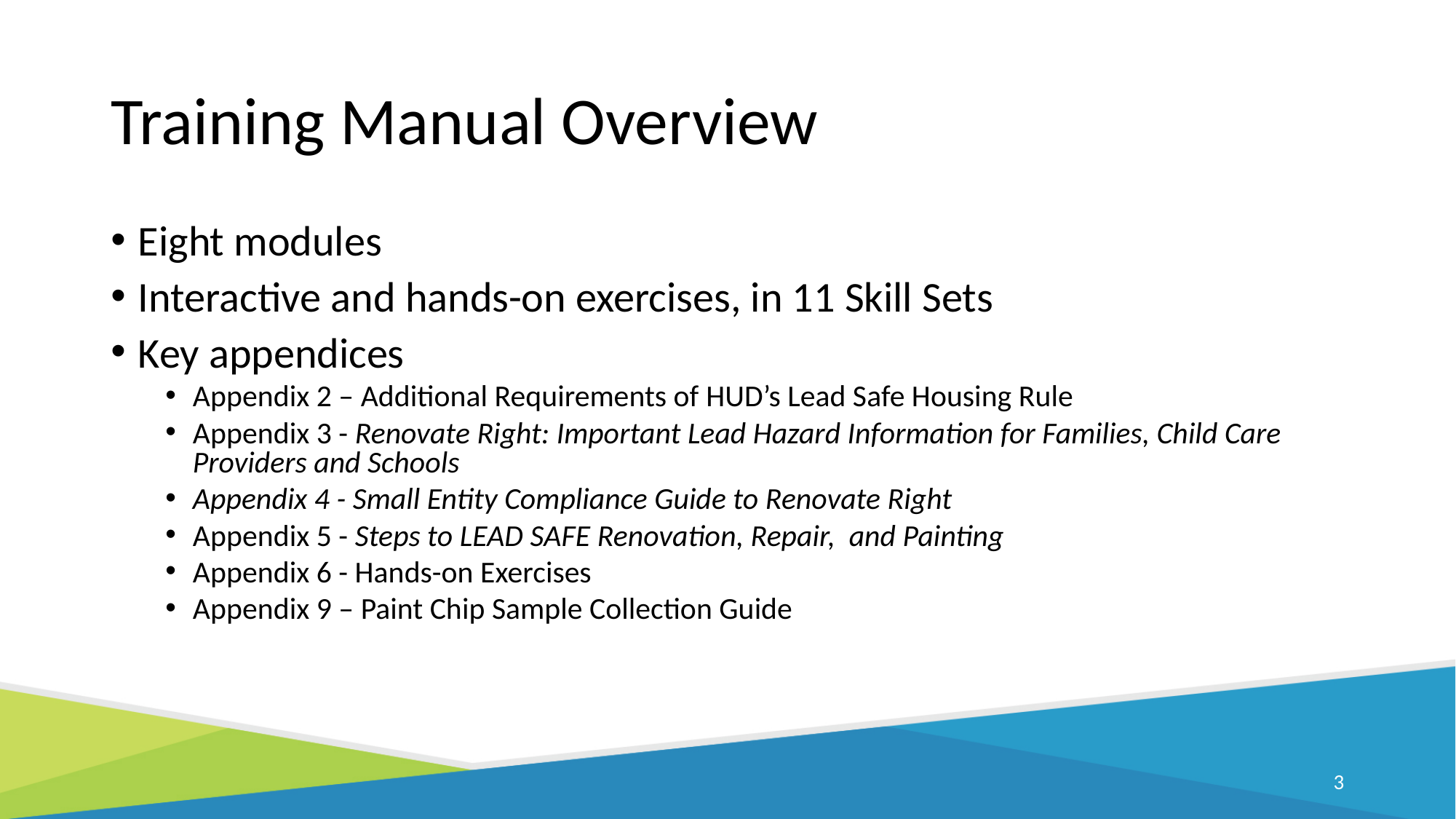

# Training Manual Overview
Eight modules
Interactive and hands-on exercises, in 11 Skill Sets
Key appendices
Appendix 2 – Additional Requirements of HUD’s Lead Safe Housing Rule
Appendix 3 - Renovate Right: Important Lead Hazard Information for Families, Child Care Providers and Schools
Appendix 4 - Small Entity Compliance Guide to Renovate Right
Appendix 5 - Steps to LEAD SAFE Renovation, Repair,  and Painting
Appendix 6 - Hands-on Exercises
Appendix 9 – Paint Chip Sample Collection Guide

3